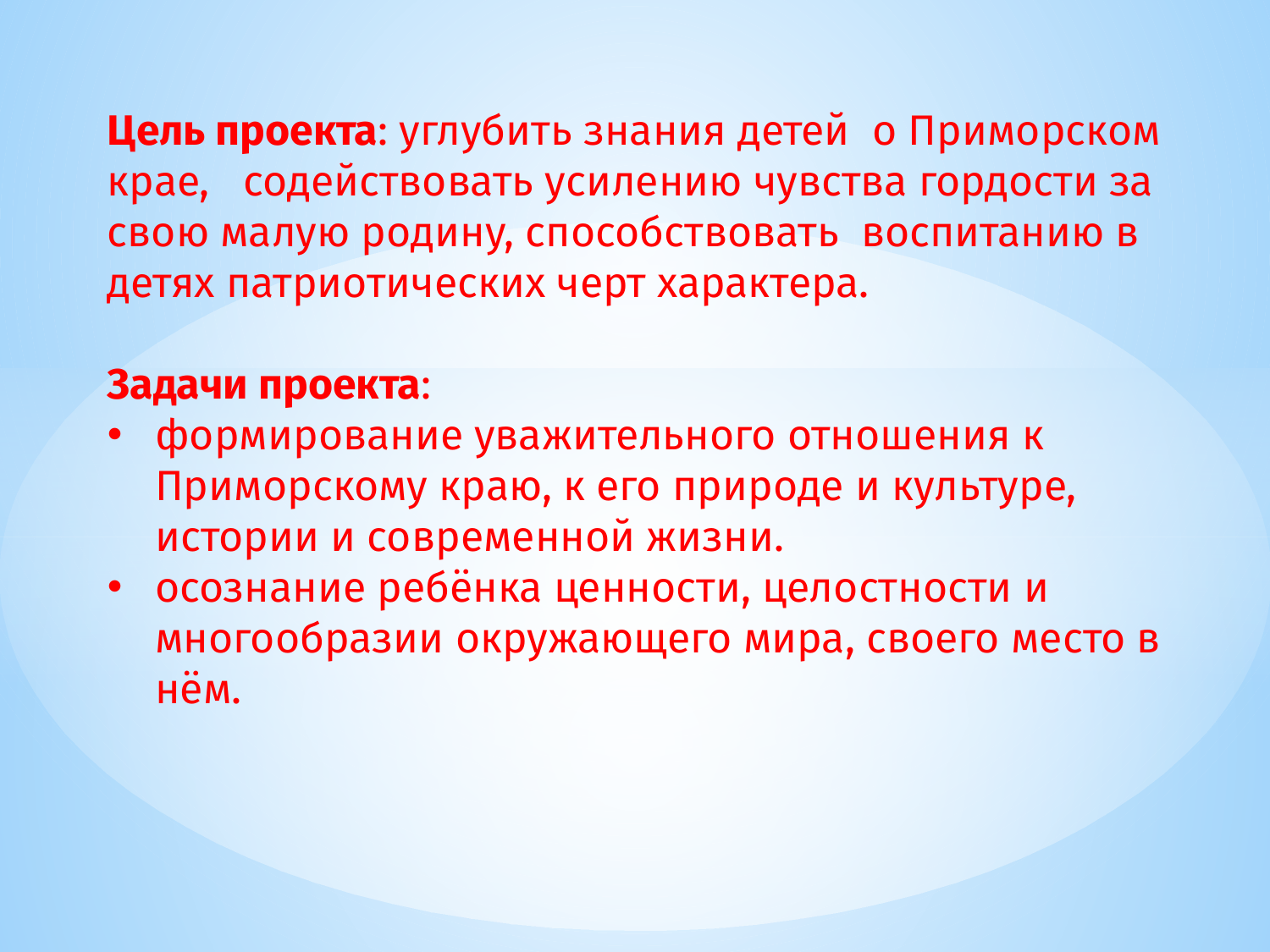

Цель проекта: углубить знания детей  о Приморском крае,   содействовать усилению чувства гордости за свою малую родину, способствовать  воспитанию в детях патриотических черт характера.
Задачи проекта:
формирование уважительного отношения к Приморскому краю, к его природе и культуре, истории и современной жизни.
осознание ребёнка ценности, целостности и многообразии окружающего мира, своего место в нём.

#